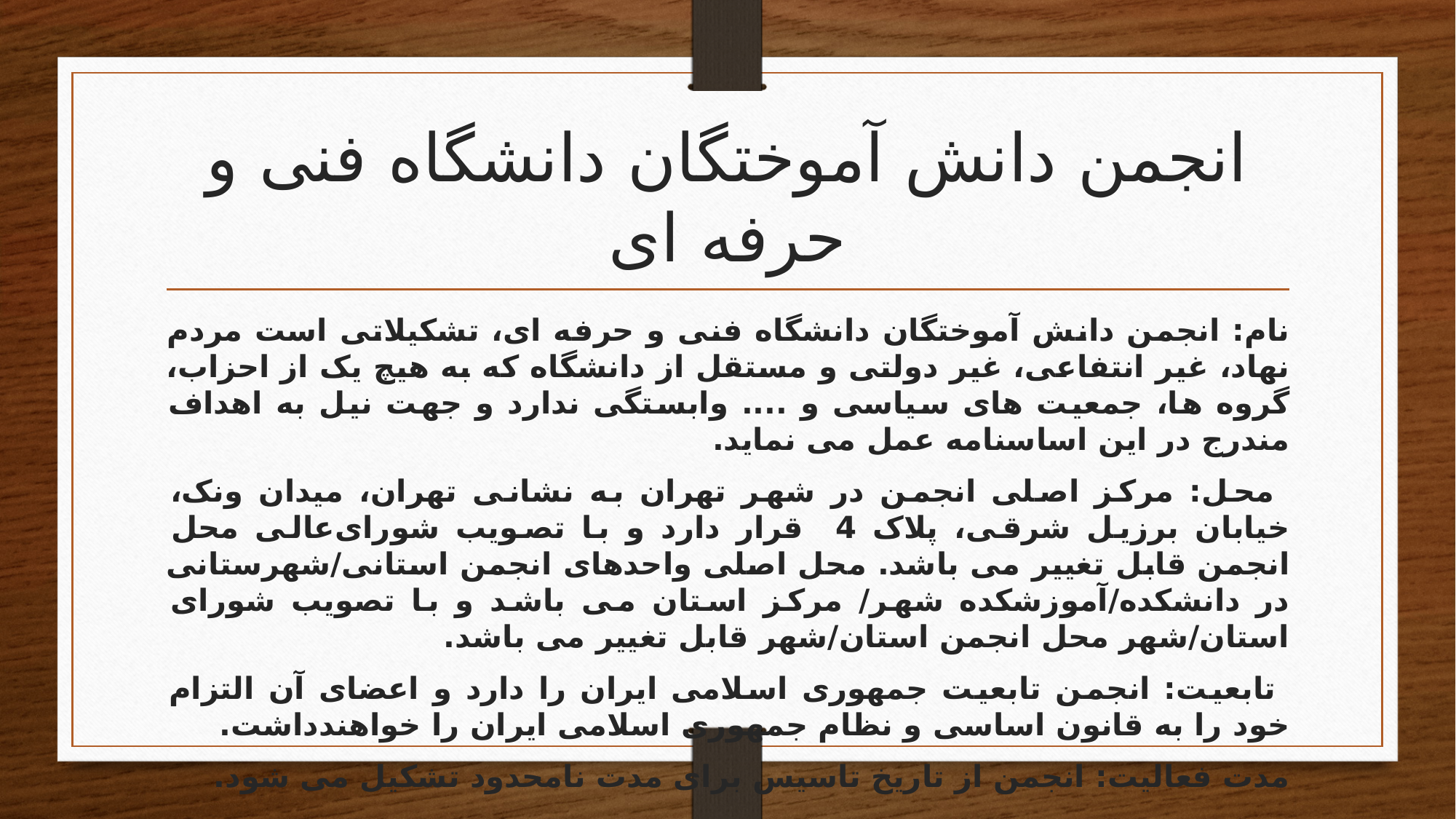

# انجمن دانش آموختگان دانشگاه فنی و حرفه ای
نام: انجمن دانش آموختگان دانشگاه فنی و حرفه ای، تشکیلاتی است مردم نهاد، غیر انتفاعی، غیر دولتی و مستقل از دانشگاه که به هیچ یک از احزاب، گروه ها، جمعیت های سیاسی و .... وابستگی ندارد و جهت نیل به اهداف مندرج در این اساسنامه عمل می نماید.
 محل: مرکز اصلی انجمن در شهر تهران به نشانی تهران، میدان ونک، خیابان برزیل شرقی، پلاک 4  قرار دارد و با تصویب شورای‌عالی محل انجمن قابل تغییر می باشد. محل اصلی واحدهای انجمن استانی/شهرستانی در دانشکده/آموزشکده شهر/ مرکز استان می باشد و با تصویب شورای‌ استان/شهر محل انجمن استان/شهر قابل تغییر می باشد.
 تابعیت: انجمن تابعیت جمهوری اسلامی ایران را دارد و اعضای آن التزام خود را به قانون اساسی و نظام جمهوری اسلامی ایران را خواهندداشت.
مدت فعالیت: انجمن از تاریخ تاسیس برای مدت نامحدود تشکیل می شود.